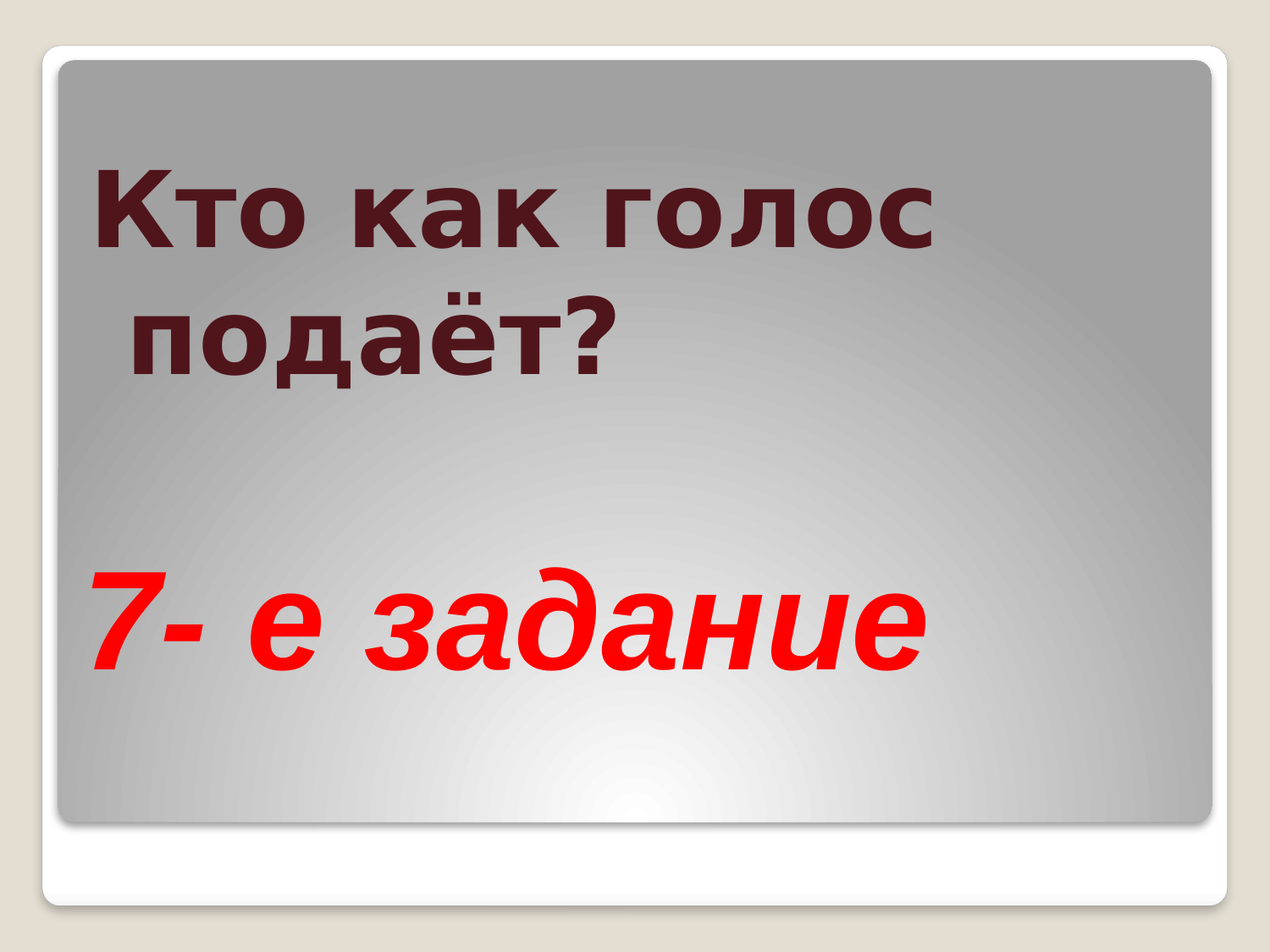

Кто как голос подаёт?
# 7- е задание